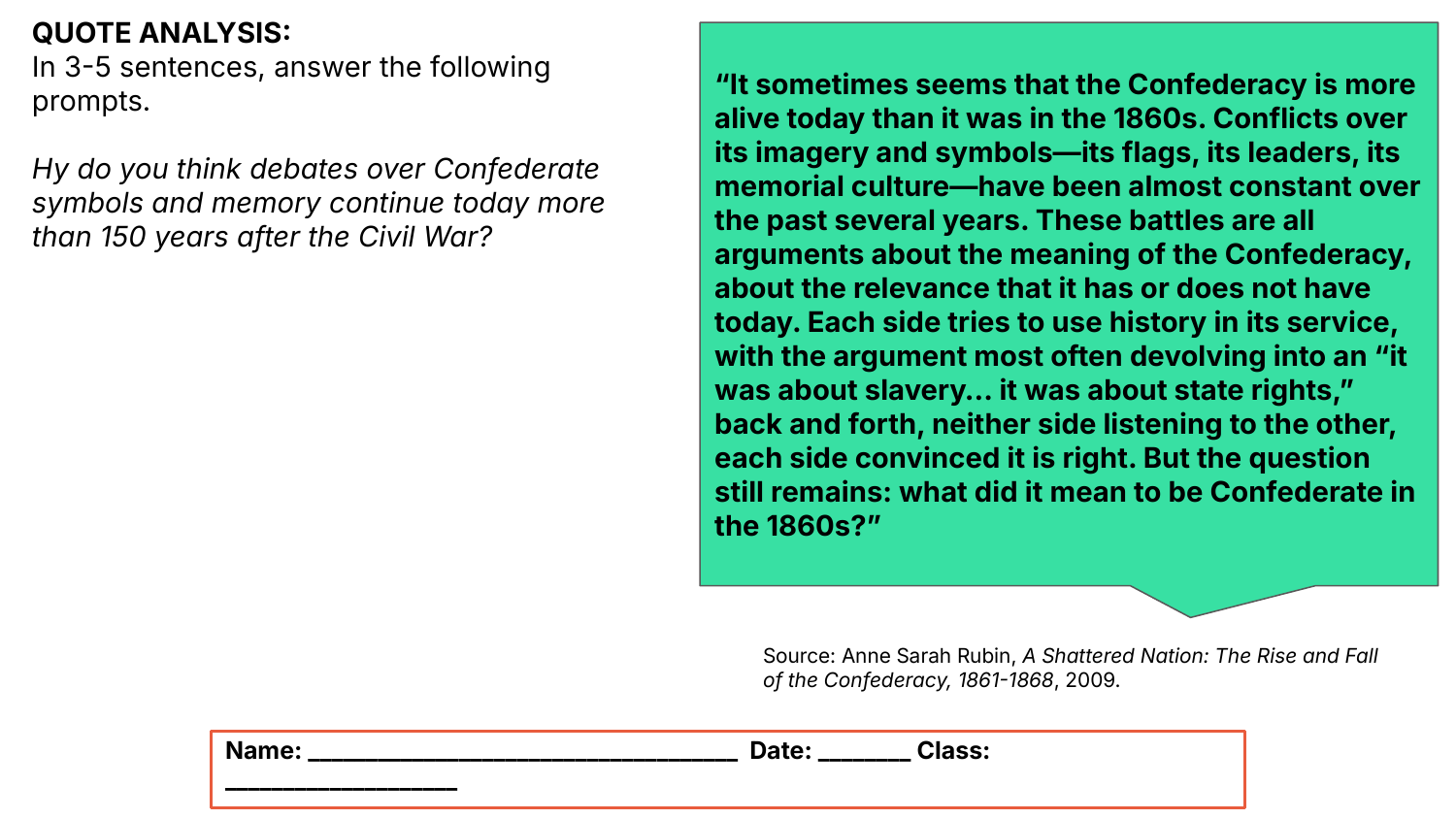

QUOTE ANALYSIS:
In 3-5 sentences, answer the following prompts.

Hy do you think debates over Confederate symbols and memory continue today more than 150 years after the Civil War?

“It sometimes seems that the Confederacy is more alive today than it was in the 1860s. Conflicts over its imagery and symbols—its flags, its leaders, its memorial culture—have been almost constant over the past several years. These battles are all arguments about the meaning of the Confederacy, about the relevance that it has or does not have today. Each side tries to use history in its service, with the argument most often devolving into an “it was about slavery… it was about state rights,” back and forth, neither side listening to the other, each side convinced it is right. But the question still remains: what did it mean to be Confederate in the 1860s?”
Source: Anne Sarah Rubin, A Shattered Nation: The Rise and Fall of the Confederacy, 1861-1868, 2009.
Name: _____________________________________  Date: ________ Class: ____________________